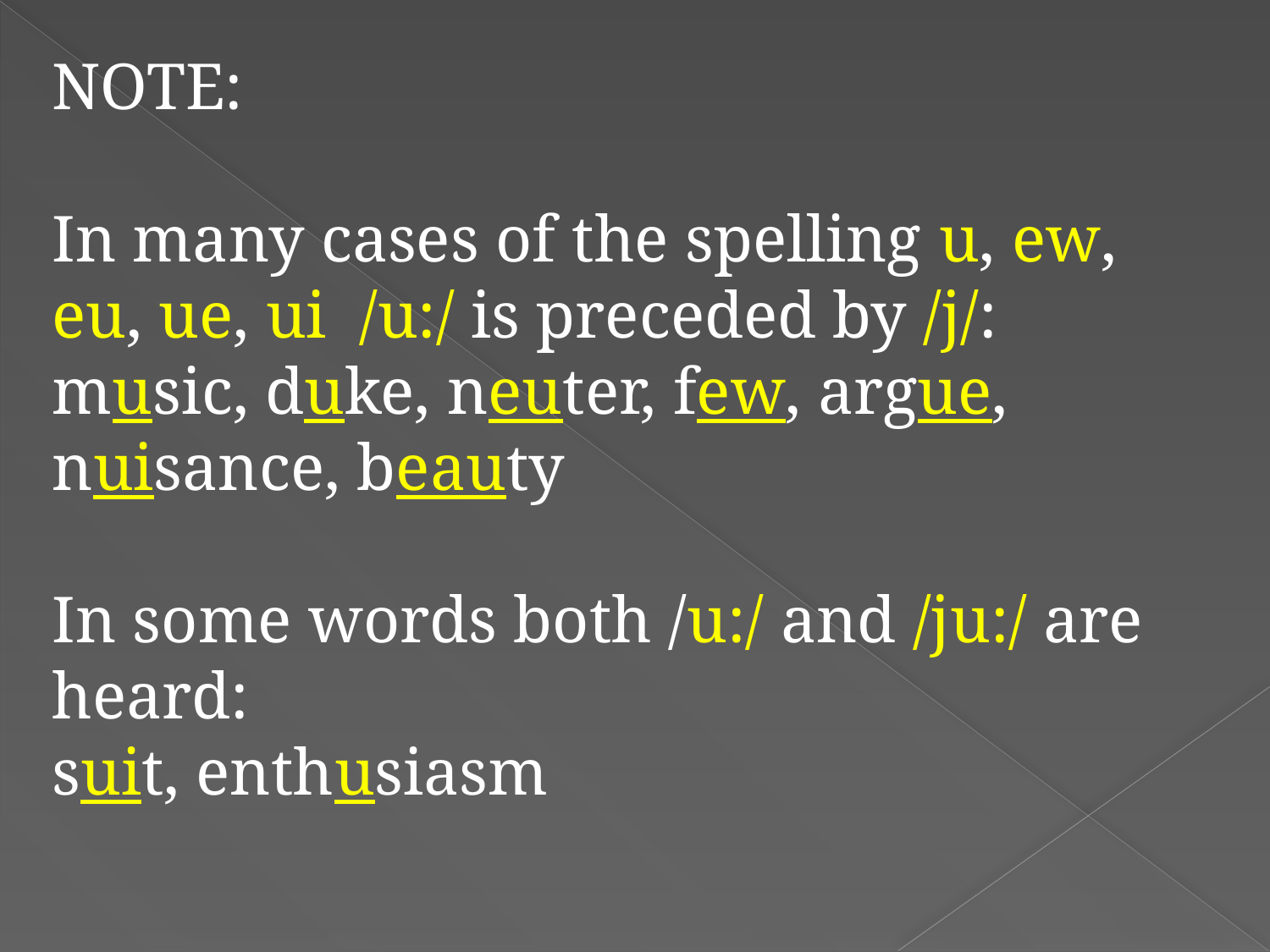

NOTE:

In many cases of the spelling u, ew, eu, ue, ui  /u:/ is preceded by /j/:
music, duke, neuter, few, argue, nuisance, beauty

In some words both /u:/ and /ju:/ are heard:
suit, enthusiasm